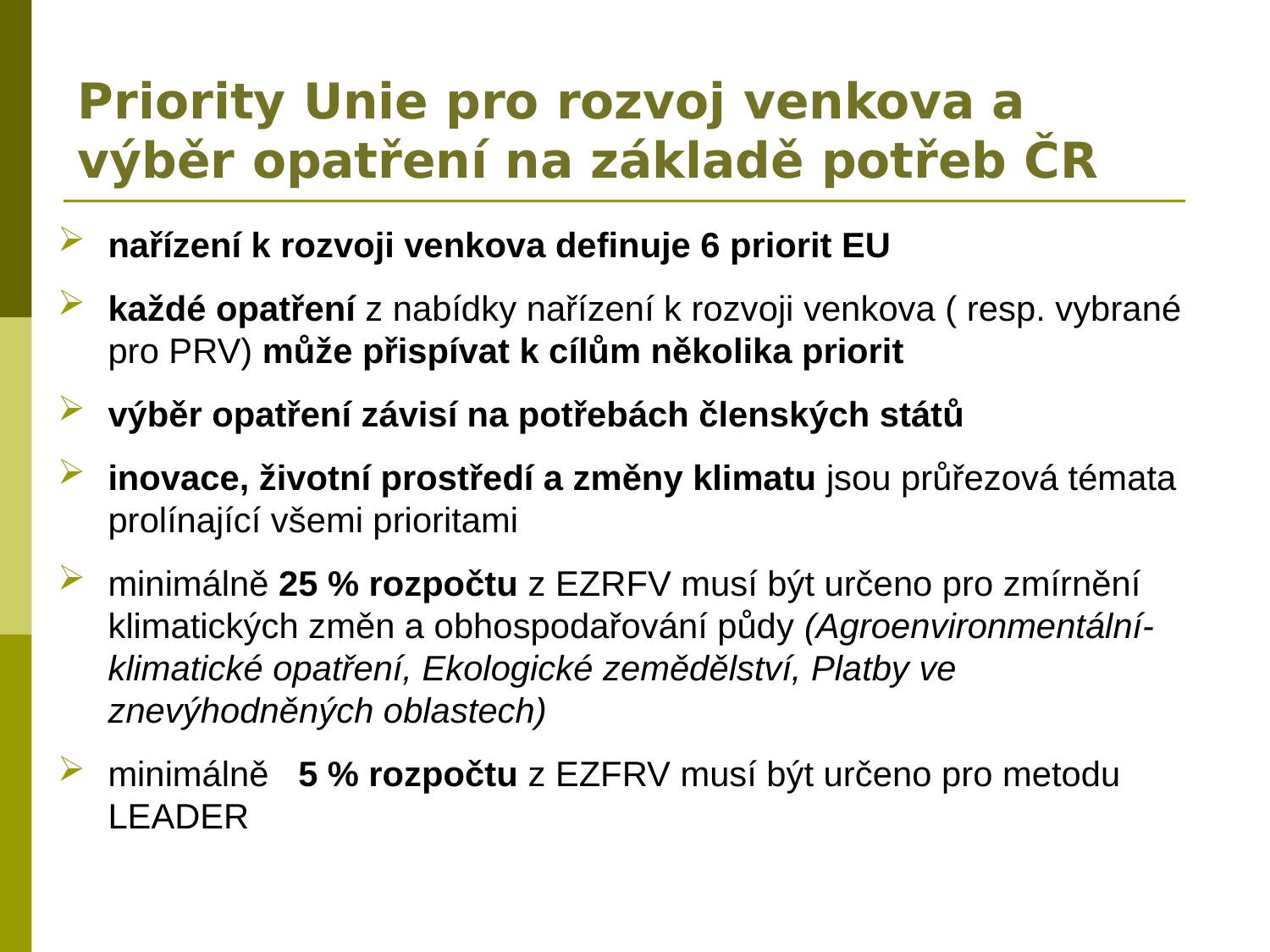

# Priority Unie pro rozvoj venkova a výběr opatření na základě potřeb ČR
nařízení k rozvoji venkova definuje 6 priorit EU
každé opatření z nabídky nařízení k rozvoji venkova ( resp. vybrané pro PRV) může přispívat k cílům několika priorit
výběr opatření závisí na potřebách členských států
inovace, životní prostředí a změny klimatu jsou průřezová témata  prolínající všemi prioritami
minimálně 25 % rozpočtu z EZRFV musí být určeno pro zmírnění klimatických změn a obhospodařování půdy (Agroenvironmentální-klimatické opatření, Ekologické zemědělství, Platby ve znevýhodněných oblastech)
minimálně   5 % rozpočtu z EZFRV musí být určeno pro metodu LEADER